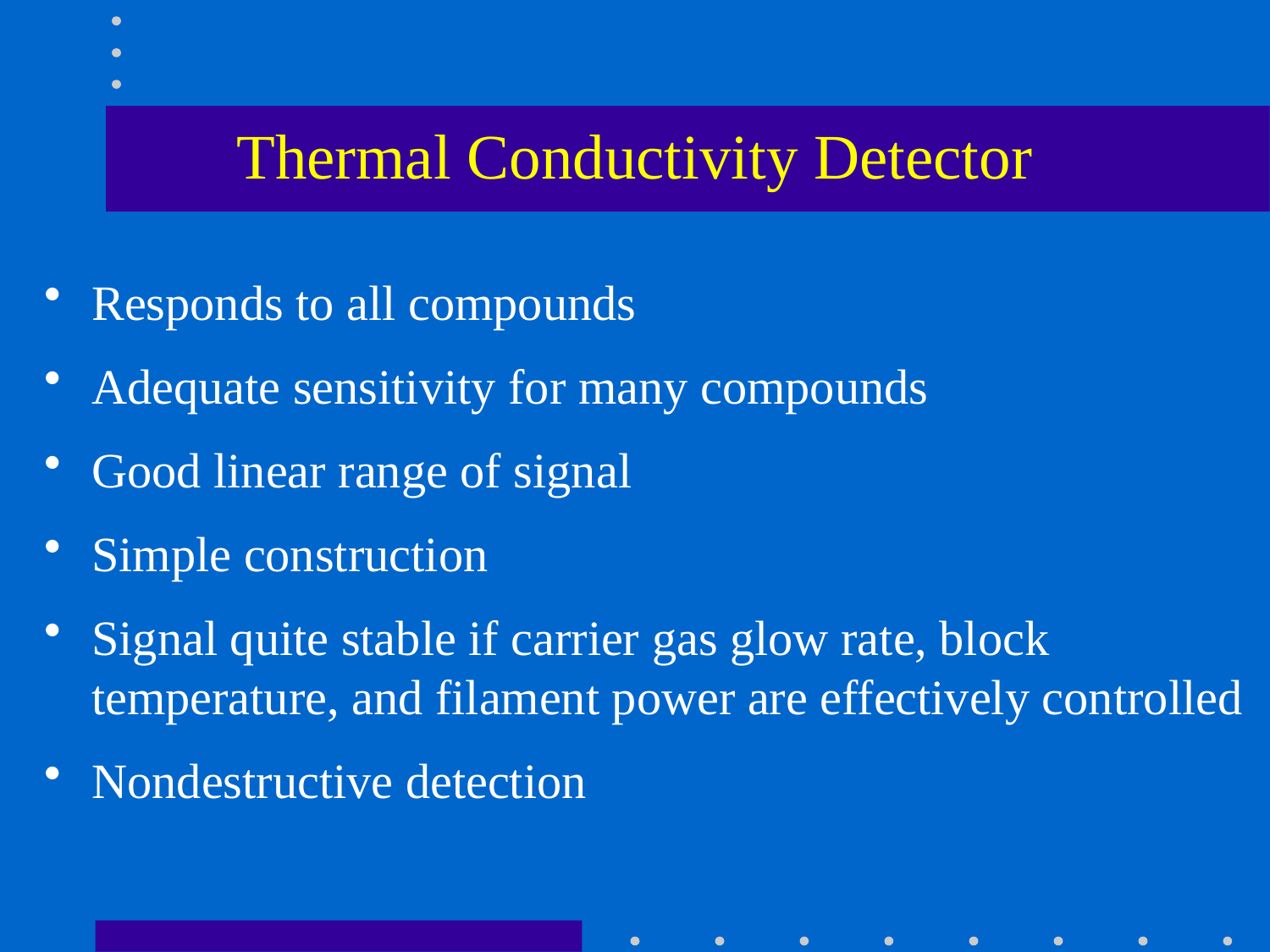

Thermal Conductivity Detector
Responds to all compounds
Adequate sensitivity for many compounds
Good linear range of signal
Simple construction
Signal quite stable if carrier gas glow rate, block temperature, and filament power are effectively controlled
Nondestructive detection